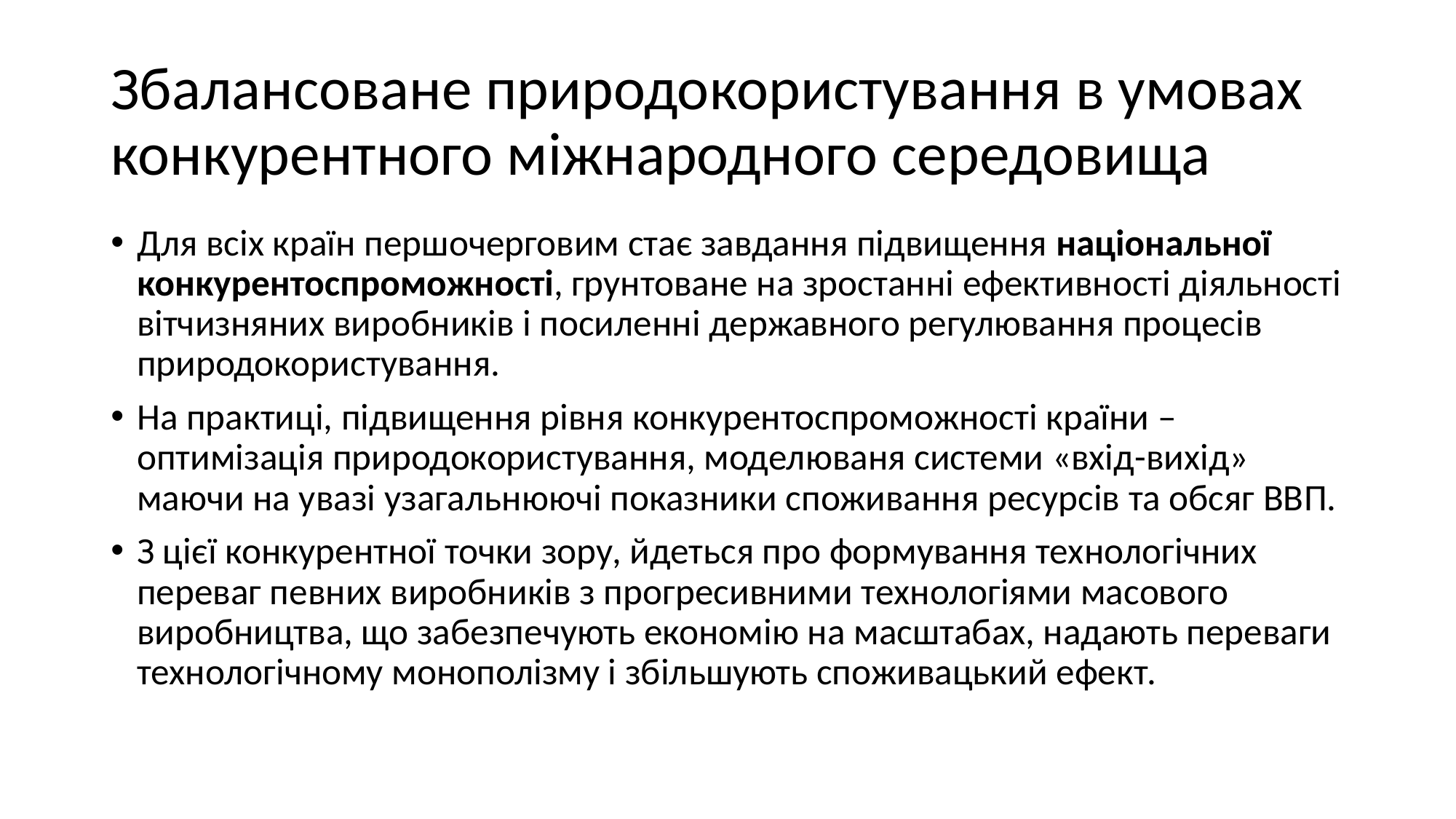

# Збалансоване природокористування в умовах конкурентного міжнародного середовища
Для всіх країн першочерговим стає завдання підвищення національної конкурентоспроможності, грунтоване на зростанні ефективності діяльності вітчизняних виробників і посиленні державного регулювання процесів природокористування.
На практиці, підвищення рівня конкурентоспроможності країни – оптимізація природокористування, моделюваня системи «вхід-вихід» маючи на увазі узагальнюючі показники споживання ресурсів та обсяг ВВП.
З цієї конкурентної точки зору, йдеться про формування технологічних переваг певних виробників з прогресивними технологіями масового виробництва, що забезпечують економію на масштабах, надають переваги технологічному монополізму і збільшують споживацький ефект.